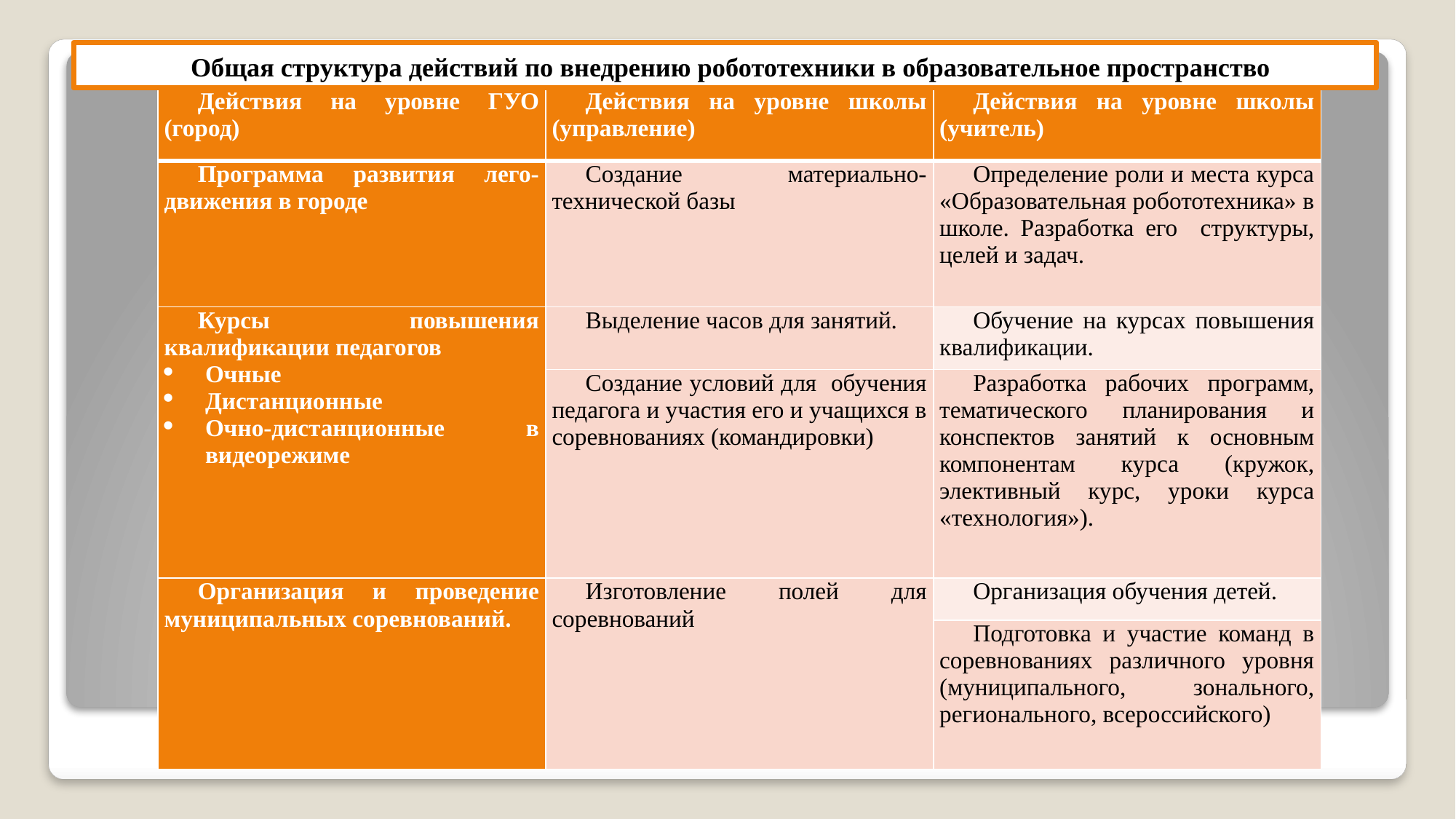

Общая структура действий по внедрению робототехники в образовательное пространство
| Действия на уровне ГУО (город) | Действия на уровне школы (управление) | Действия на уровне школы (учитель) |
| --- | --- | --- |
| Программа развития лего-движения в городе | Создание материально-технической базы | Определение роли и места курса «Образовательная робототехника» в школе. Разработка его структуры, целей и задач. |
| Курсы повышения квалификации педагогов Очные Дистанционные Очно-дистанционные в видеорежиме | Выделение часов для занятий. | Обучение на курсах повышения квалификации. |
|  | Создание условий для обучения педагога и участия его и учащихся в соревнованиях (командировки) | Разработка рабочих программ, тематического планирования и конспектов занятий к основным компонентам курса (кружок, элективный курс, уроки курса «технология»). |
| Организация и проведение муниципальных соревнований. | Изготовление полей для соревнований | Организация обучения детей. |
|  |  | Подготовка и участие команд в соревнованиях различного уровня (муниципального, зонального, регионального, всероссийского) |